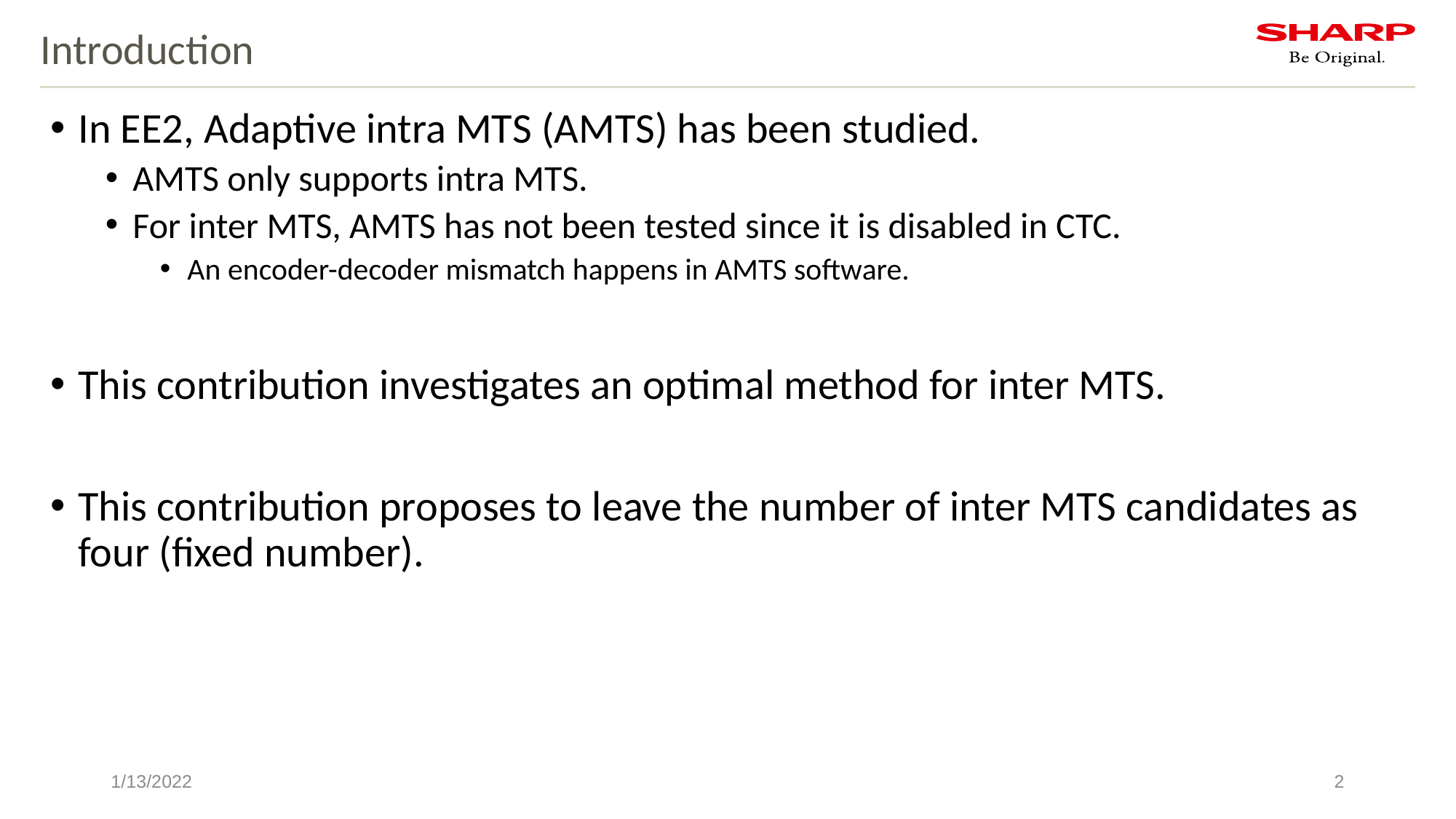

# Introduction
In EE2, Adaptive intra MTS (AMTS) has been studied.
AMTS only supports intra MTS.
For inter MTS, AMTS has not been tested since it is disabled in CTC.
An encoder-decoder mismatch happens in AMTS software.

This contribution investigates an optimal method for inter MTS.

This contribution proposes to leave the number of inter MTS candidates as four (fixed number).
1/13/2022
2